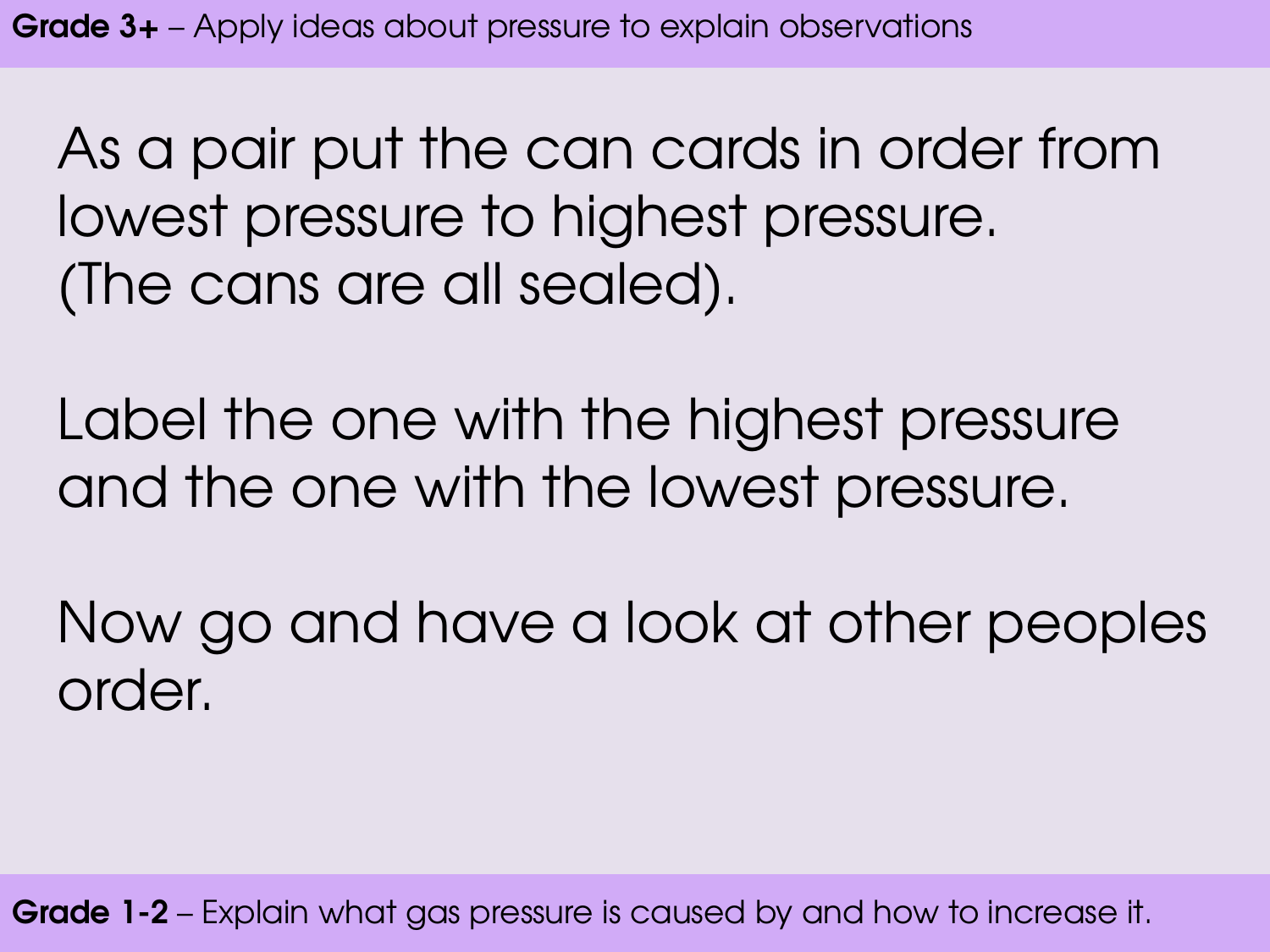

ASPIRE – Apply ideas about pressure to explain observations

CHALLENGE – Explain what gas pressure is caused by and how to increase it.

Grade 3+ – Apply ideas about pressure to explain observations

Grade 1-2 – Explain what gas pressure is caused by and how to increase it.

As a pair put the can cards in order from lowest pressure to highest pressure.
(The cans are all sealed).

Label the one with the highest pressure and the one with the lowest pressure.

Now go and have a look at other peoples order.